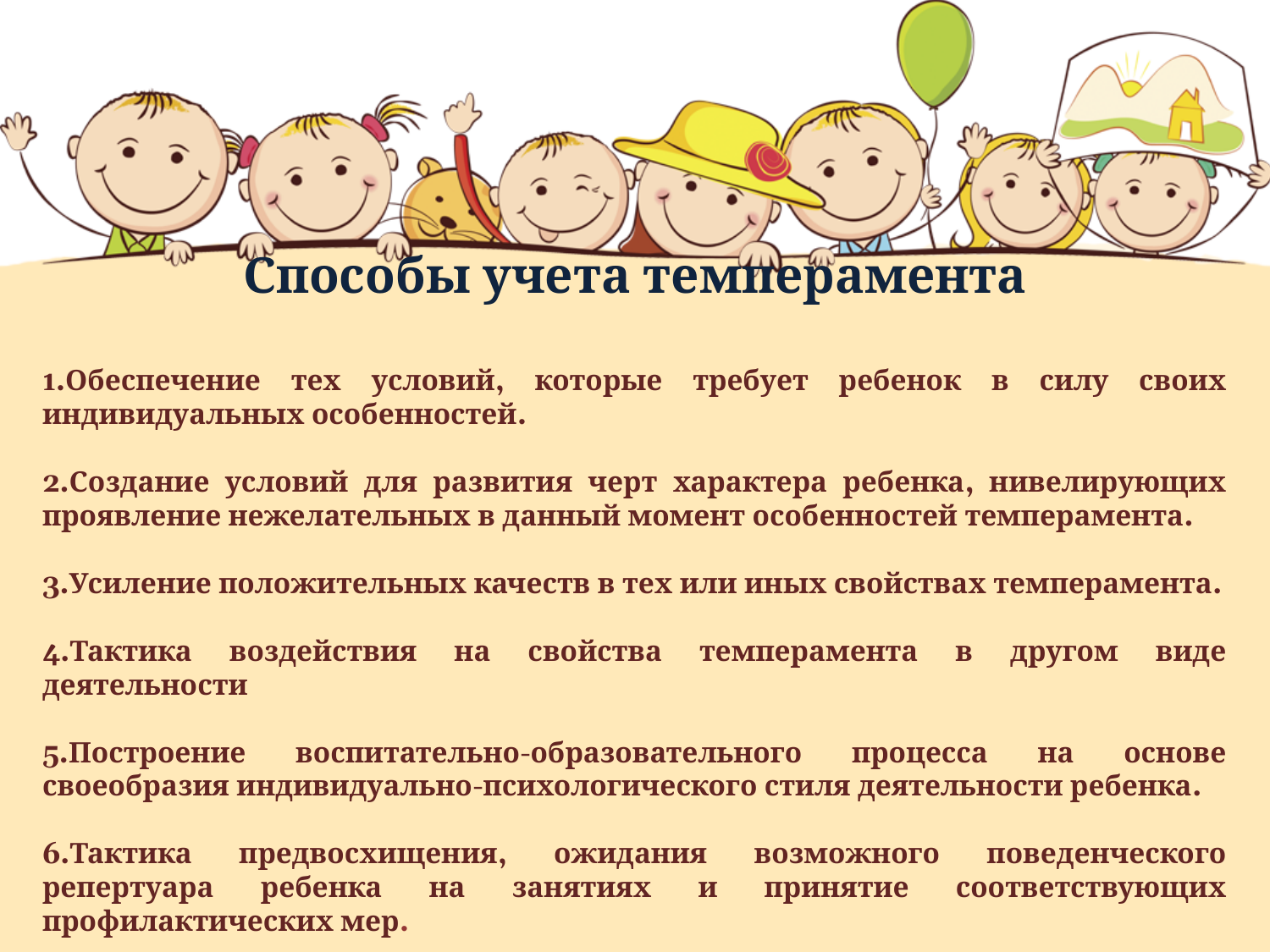

Способы учета темперамента

1.Обеспечение тех условий, которые требует ребенок в силу своих индивидуальных особенностей.

2.Создание условий для развития черт характера ребенка, нивелирующих проявление нежелательных в данный момент особенностей темперамента.

3.Усиление положительных качеств в тех или иных свойствах темперамента.

4.Тактика воздействия на свойства темперамента в другом виде деятельности

5.Построение воспитательно-образовательного процесса на основе своеобразия индивидуально-психологического стиля деятельности ребенка.

6.Тактика предвосхищения, ожидания возможного поведенческого репертуара ребенка на занятиях и принятие соответствующих профилактических мер.